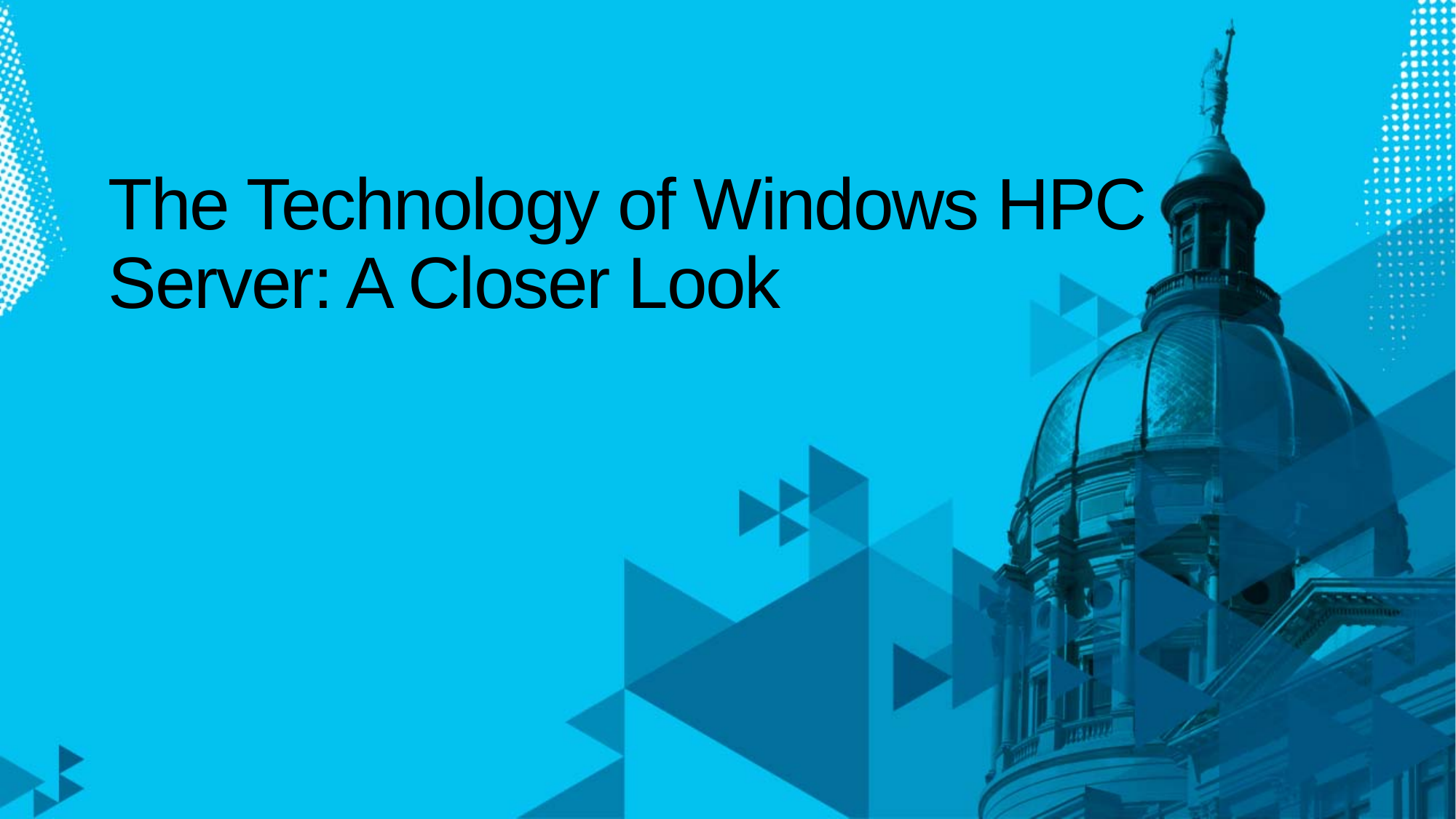

# The Technology of Windows HPC Server: A Closer Look